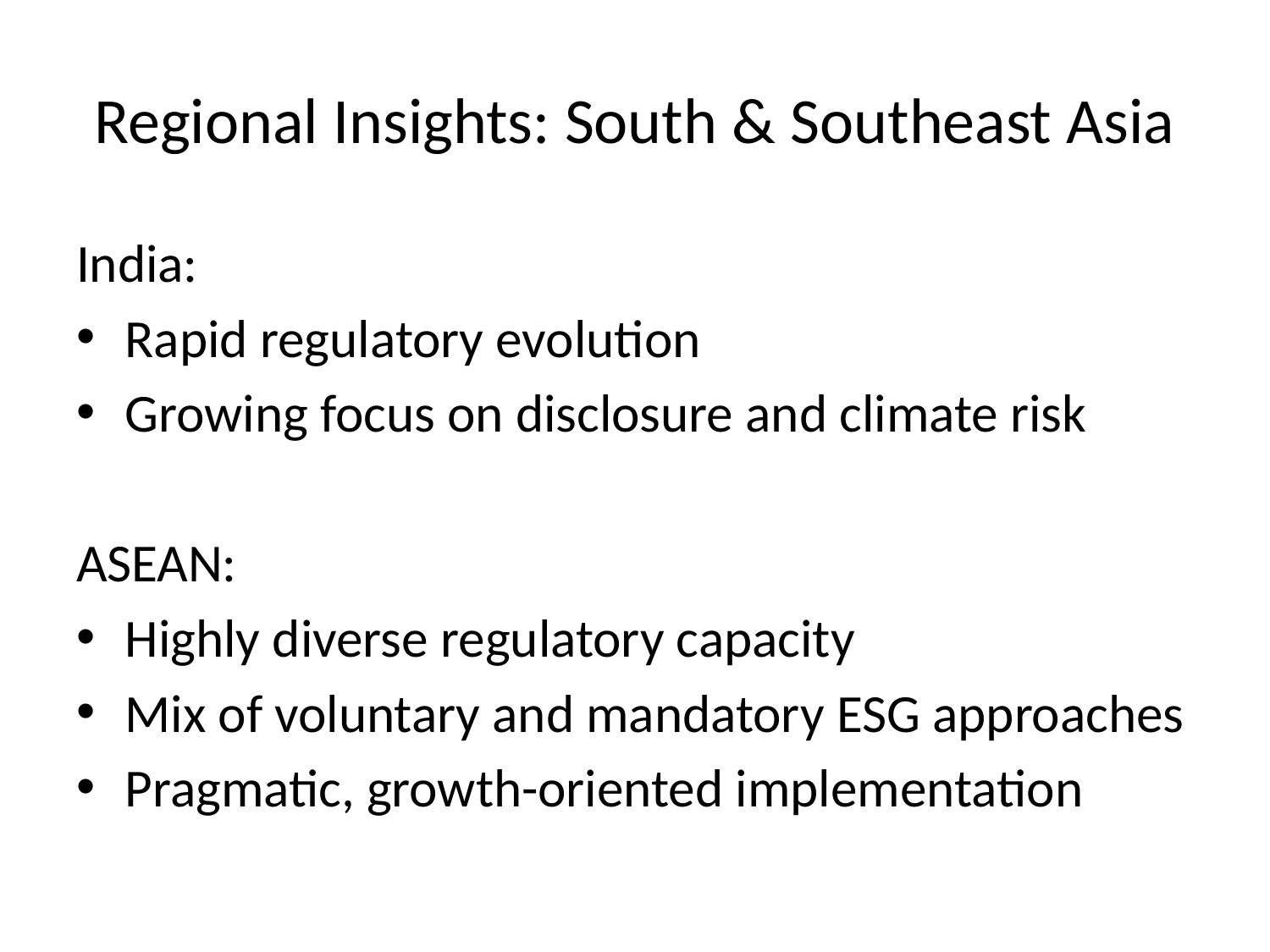

# Regional Insights: South & Southeast Asia
India:
Rapid regulatory evolution
Growing focus on disclosure and climate risk

ASEAN:
Highly diverse regulatory capacity
Mix of voluntary and mandatory ESG approaches
Pragmatic, growth-oriented implementation